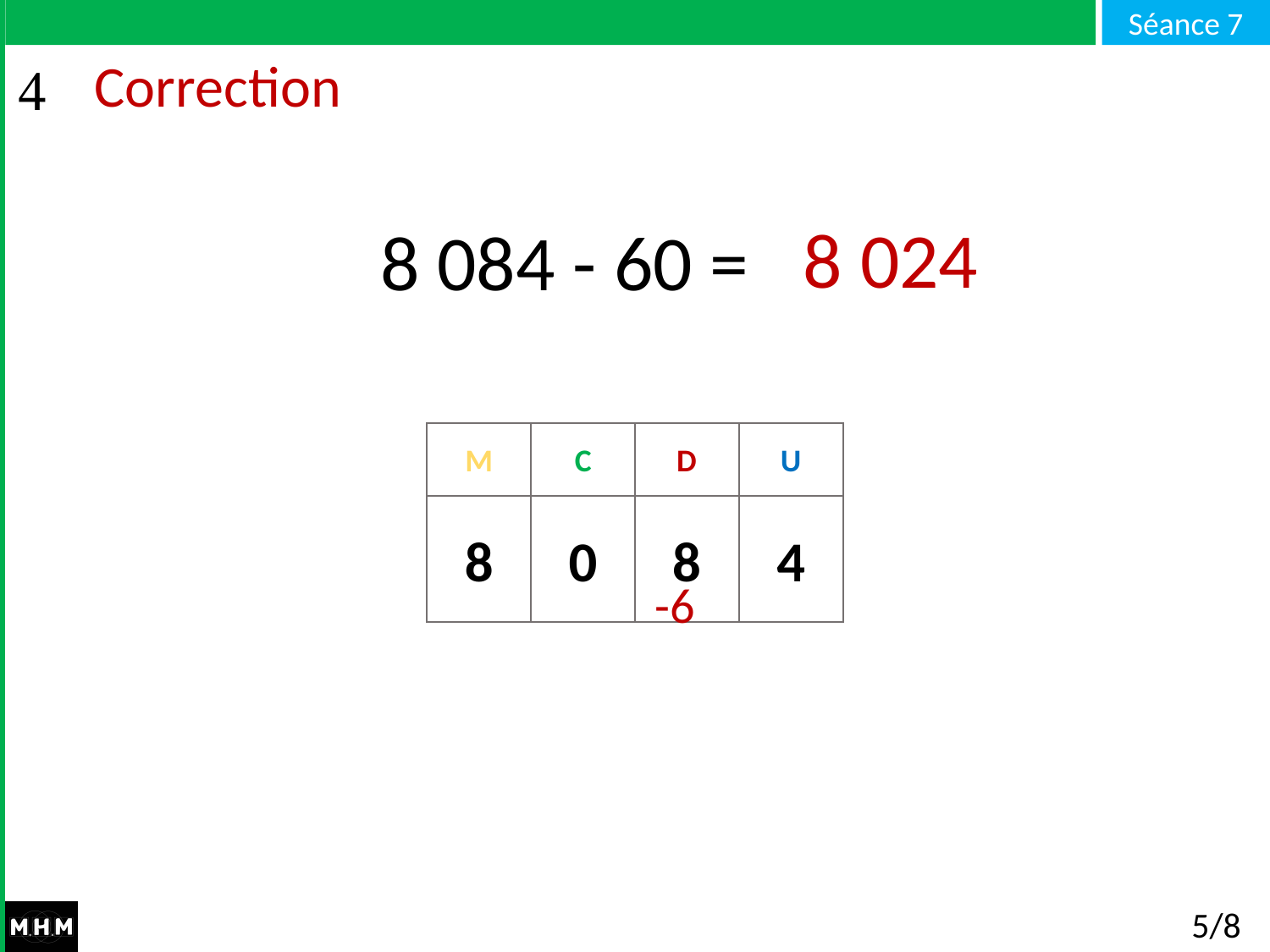

# Correction
8 024
8 084 - 60 =
M
C
D
U
8
0
8
4
-6
5/8